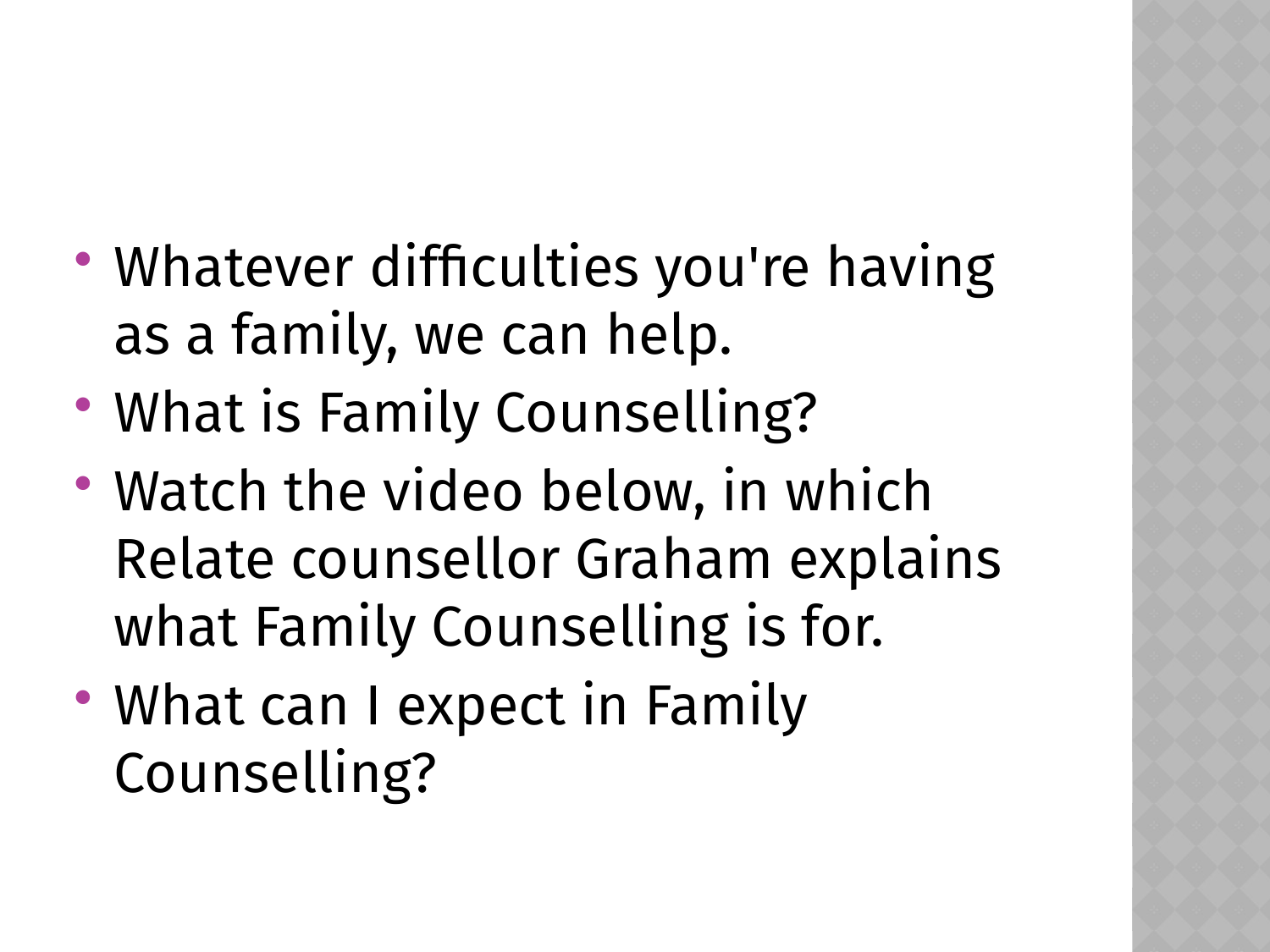

#
Whatever difficulties you're having as a family, we can help.
What is Family Counselling?
Watch the video below, in which Relate counsellor Graham explains what Family Counselling is for.
What can I expect in Family Counselling?